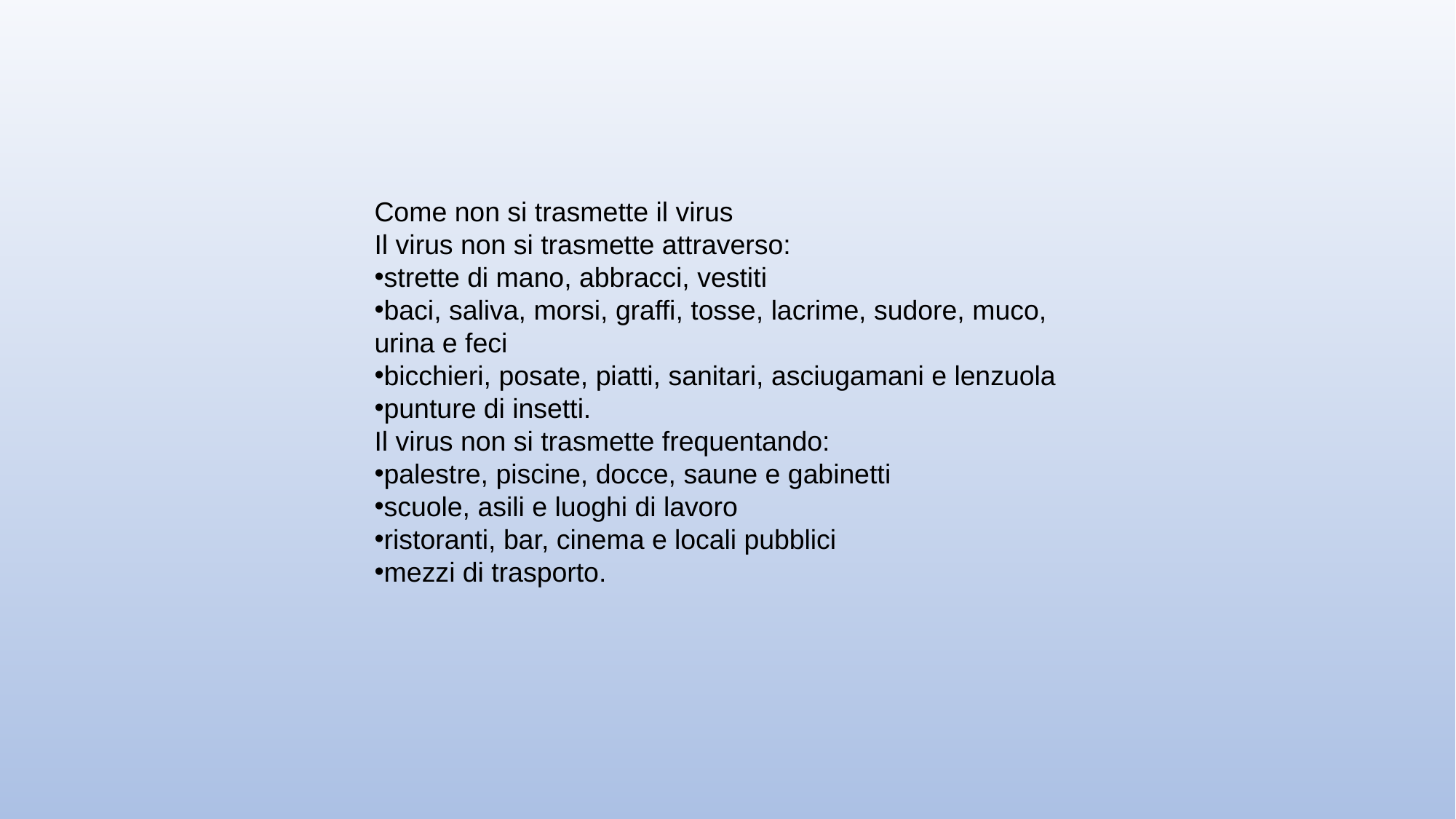

Come non si trasmette il virus
Il virus non si trasmette attraverso:
strette di mano, abbracci, vestiti
baci, saliva, morsi, graffi, tosse, lacrime, sudore, muco, urina e feci
bicchieri, posate, piatti, sanitari, asciugamani e lenzuola
punture di insetti.
Il virus non si trasmette frequentando:
palestre, piscine, docce, saune e gabinetti
scuole, asili e luoghi di lavoro
ristoranti, bar, cinema e locali pubblici
mezzi di trasporto.